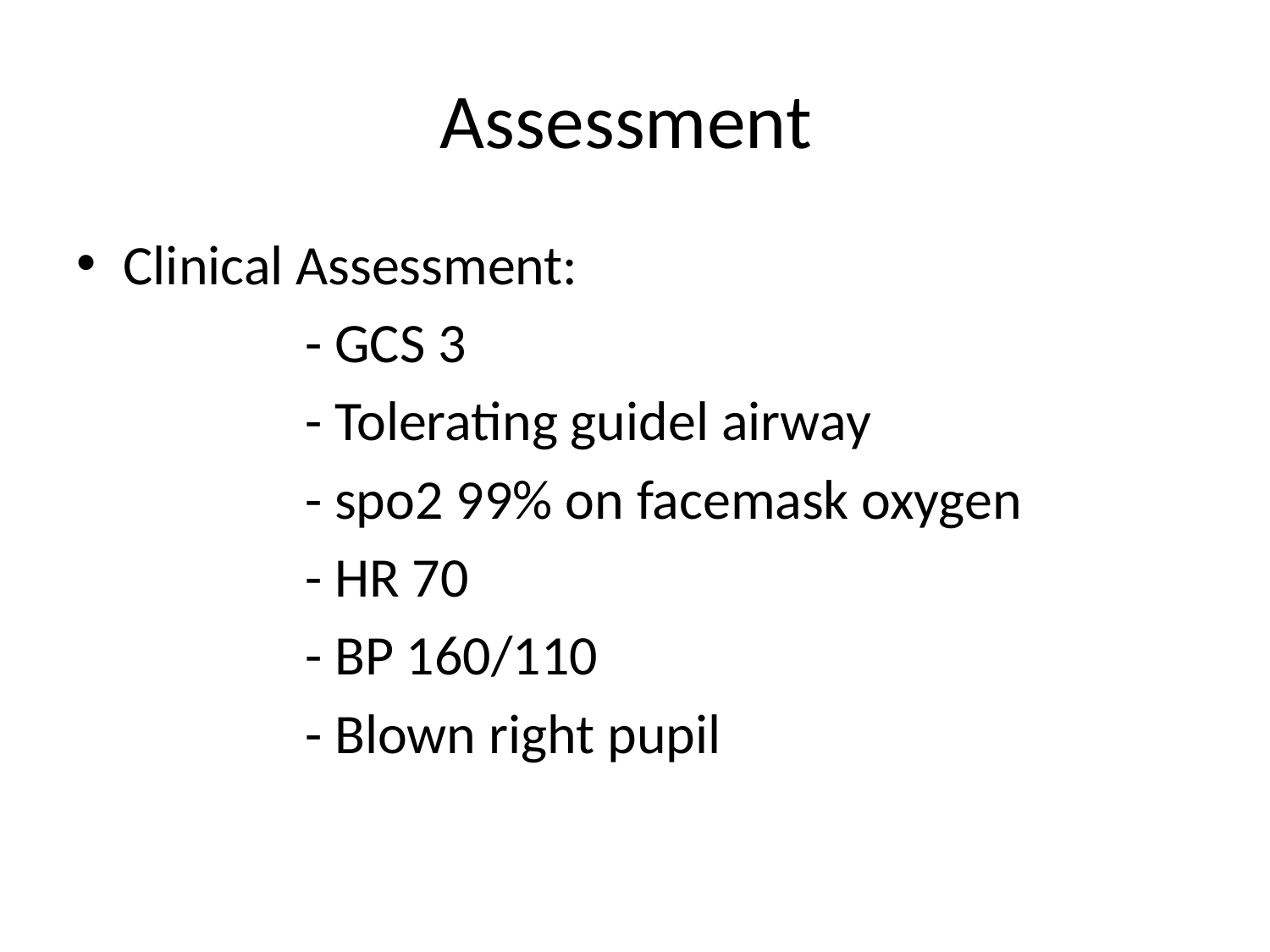

# Assessment
Clinical Assessment:
                  - GCS 3
                  - Tolerating guidel airway
                  - spo2 99% on facemask oxygen
                  - HR 70
                  - BP 160/110
                  - Blown right pupil